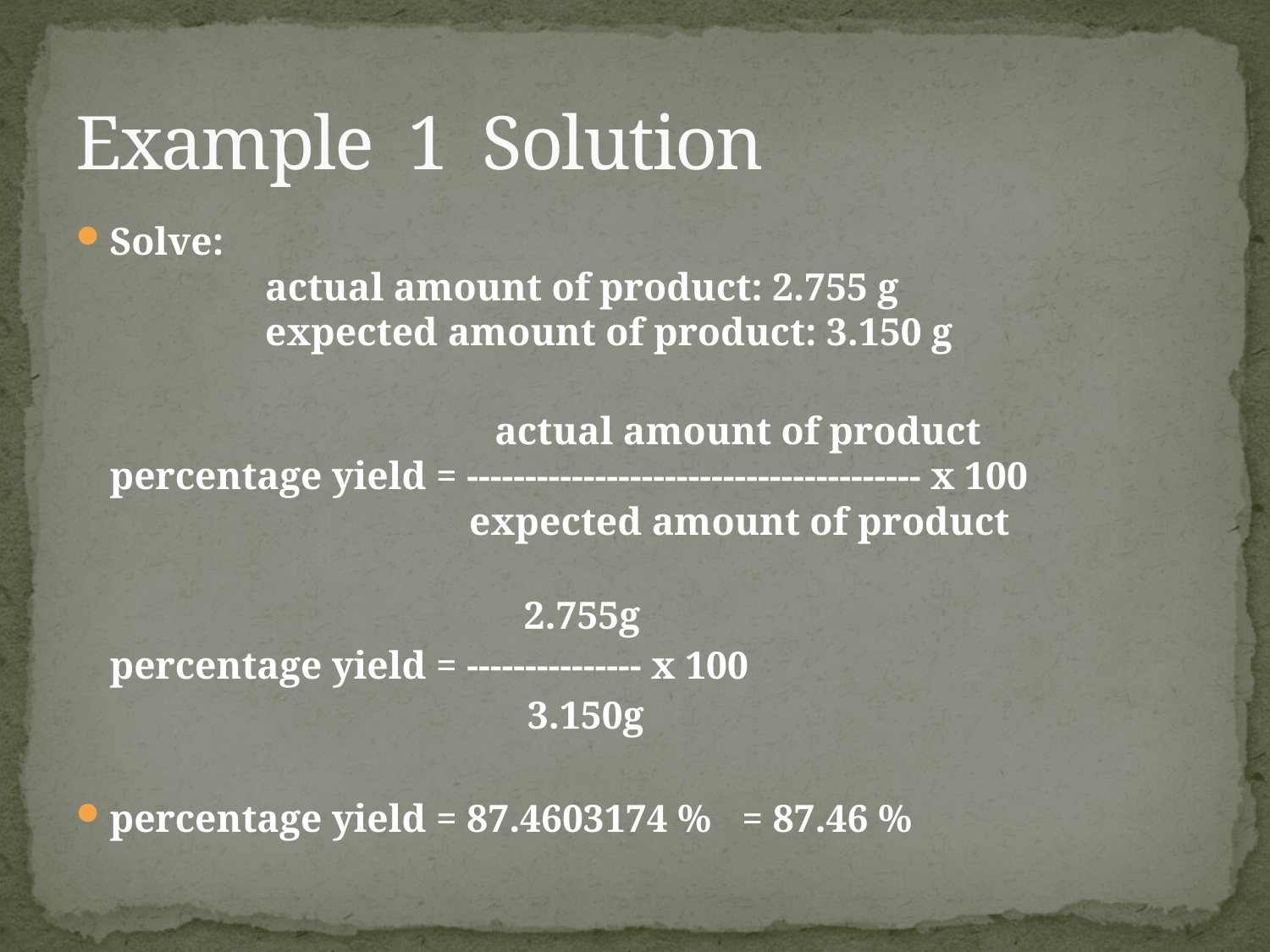

# Example  1  Solution
Solve:
                actual amount of product: 2.755 g
                expected amount of product: 3.150 g

                                           actual amount of product
percentage yield = --------------------------------------- x 100
                                     expected amount of product

                                              2.755g
percentage yield = --------------- x 100
                                           3.150g

percentage yield = 87.4603174 %   = 87.46 %